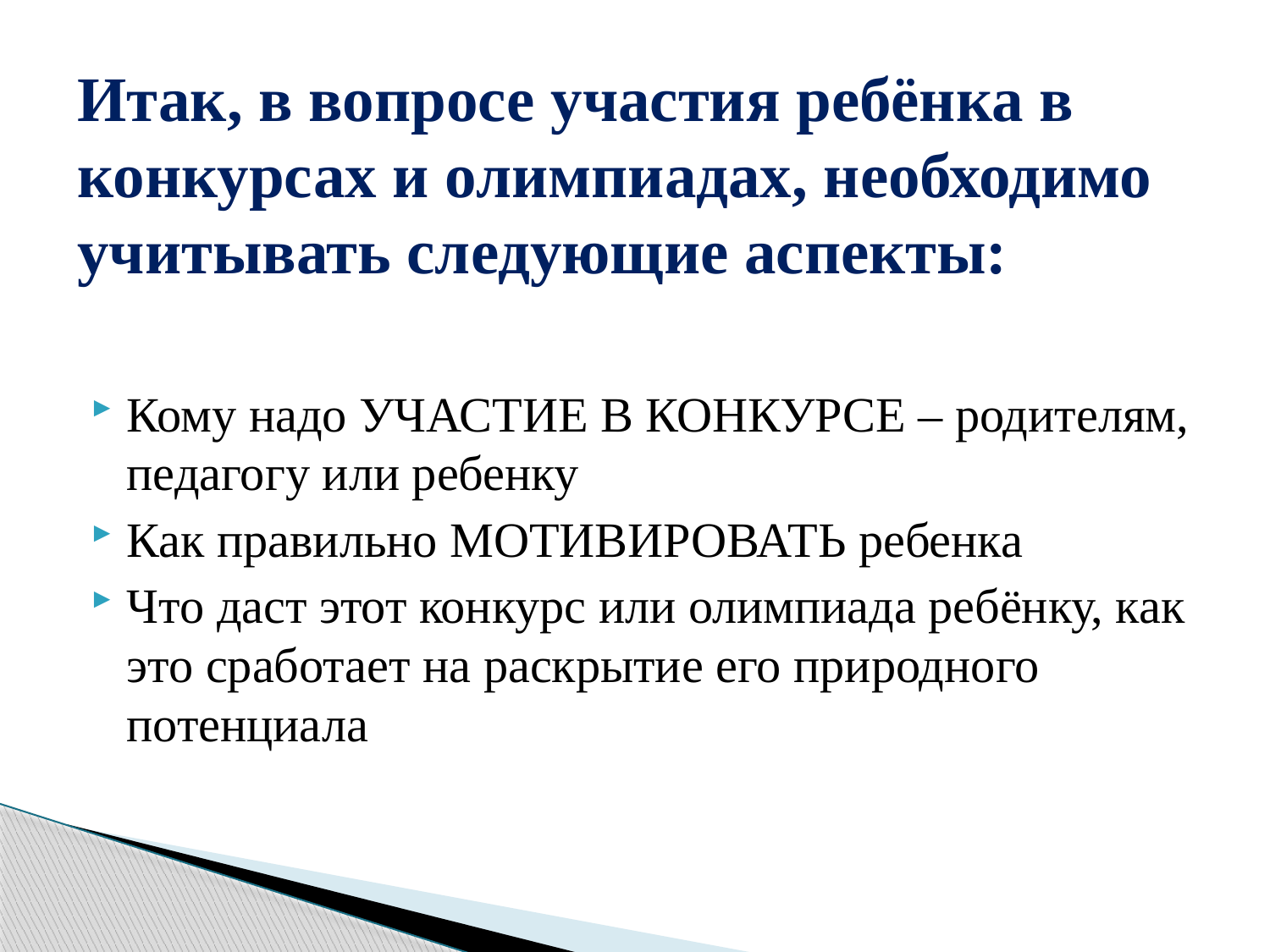

# Итак, в вопросе участия ребёнка в конкурсах и олимпиадах, необходимо учитывать следующие аспекты:
Кому надо УЧАСТИЕ В КОНКУРСЕ – родителям, педагогу или ребенку
Как правильно МОТИВИРОВАТЬ ребенка
Что даст этот конкурс или олимпиада ребёнку, как это сработает на раскрытие его природного потенциала